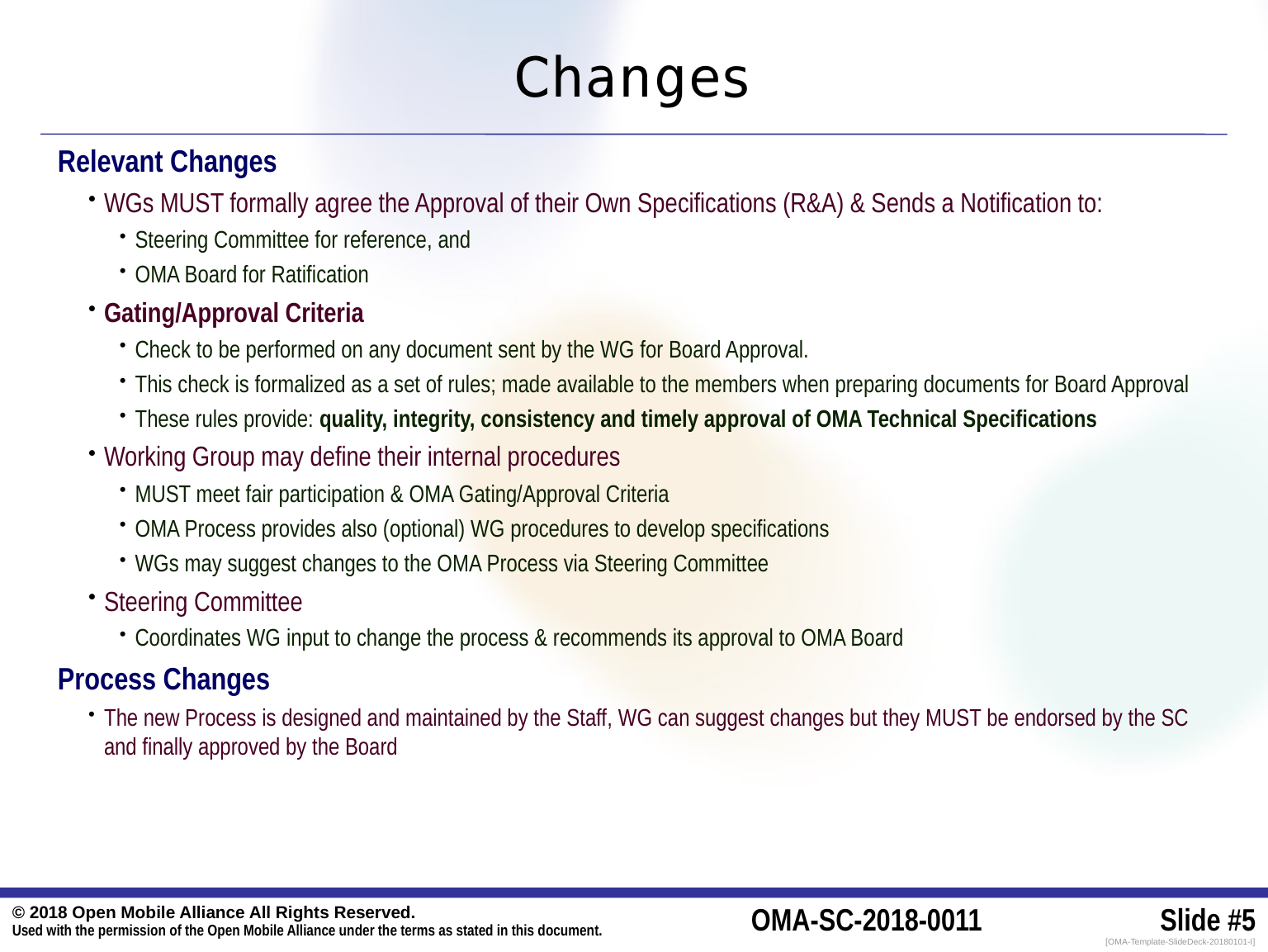

# Changes
Relevant Changes
WGs MUST formally agree the Approval of their Own Specifications (R&A) & Sends a Notification to:
Steering Committee for reference, and
OMA Board for Ratification
Gating/Approval Criteria
Check to be performed on any document sent by the WG for Board Approval.
This check is formalized as a set of rules; made available to the members when preparing documents for Board Approval
These rules provide: quality, integrity, consistency and timely approval of OMA Technical Specifications
Working Group may define their internal procedures
MUST meet fair participation & OMA Gating/Approval Criteria
OMA Process provides also (optional) WG procedures to develop specifications
WGs may suggest changes to the OMA Process via Steering Committee
Steering Committee
Coordinates WG input to change the process & recommends its approval to OMA Board
Process Changes
The new Process is designed and maintained by the Staff, WG can suggest changes but they MUST be endorsed by the SC and finally approved by the Board